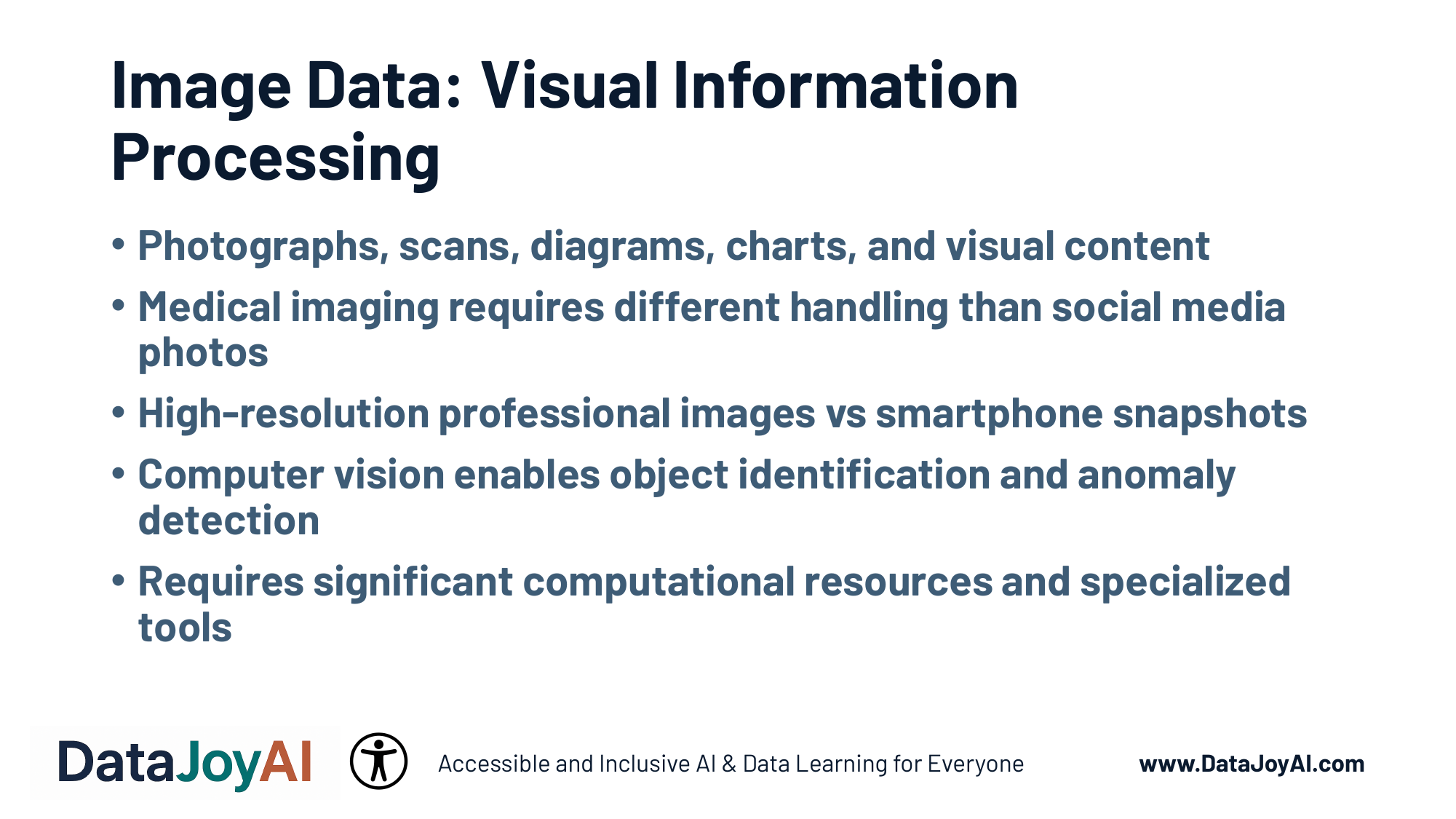

# Image Data: Visual Information Processing
Photographs, scans, diagrams, charts, and visual content
Medical imaging requires different handling than social media photos
High-resolution professional images vs smartphone snapshots
Computer vision enables object identification and anomaly detection
Requires significant computational resources and specialized tools